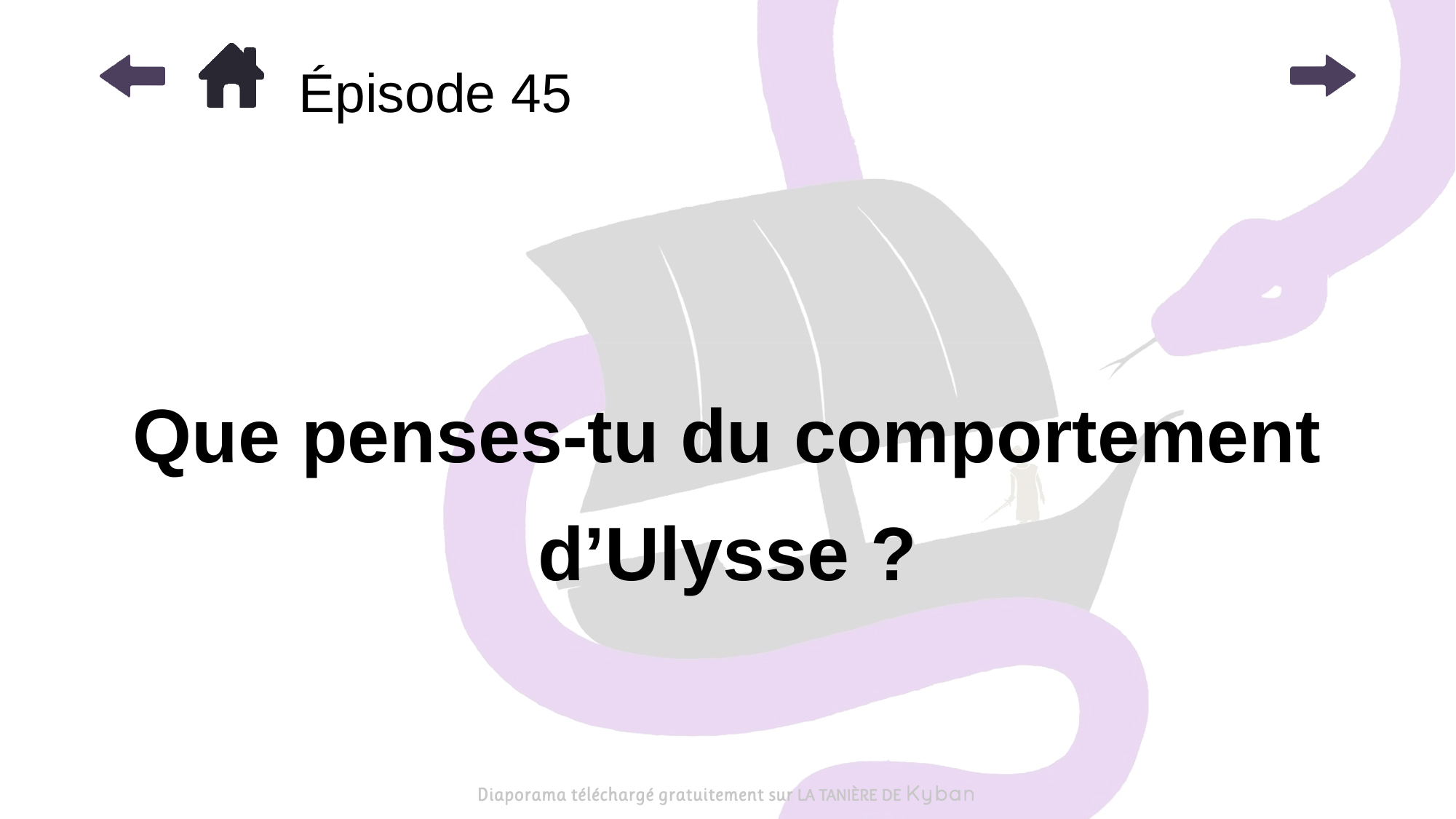

# Épisode 45
Que penses-tu du comportement d’Ulysse ?